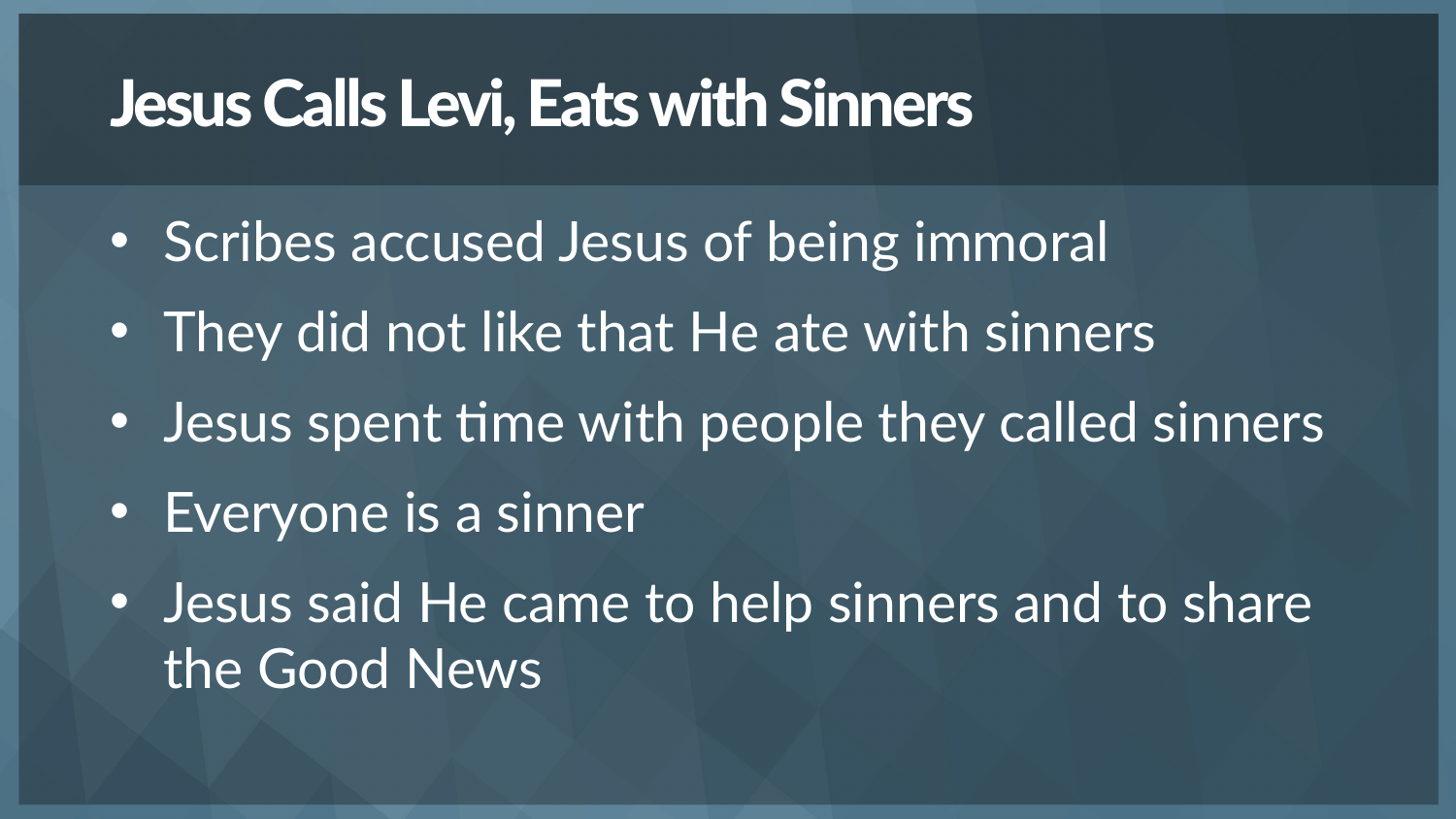

# Jesus Calls Levi, Eats with Sinners
Scribes accused Jesus of being immoral
They did not like that He ate with sinners
Jesus spent time with people they called sinners
Everyone is a sinner
Jesus said He came to help sinners and to share the Good News